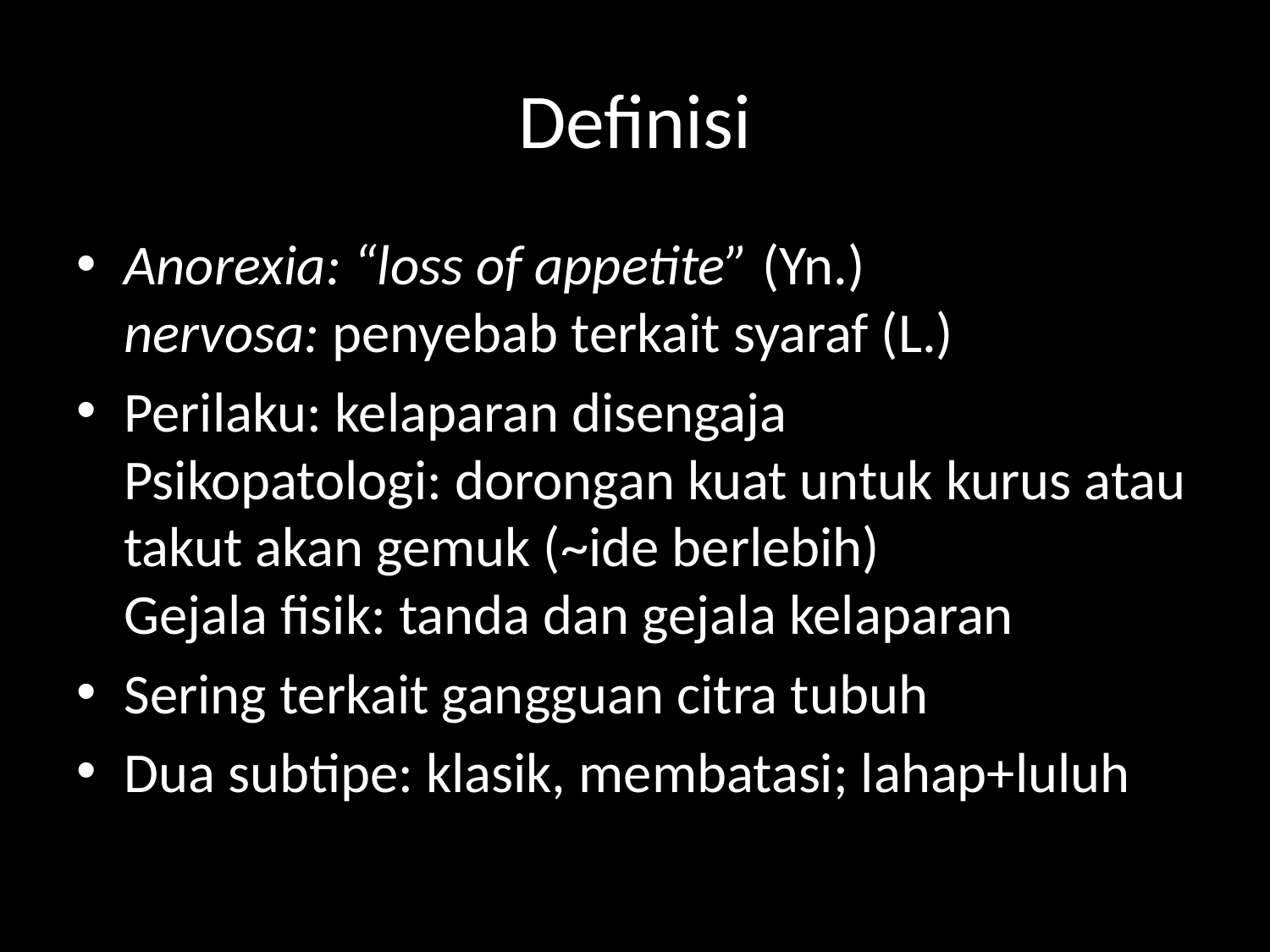

# Definisi
Anorexia: “loss of appetite” (Yn.)
nervosa: penyebab terkait syaraf (L.)
Perilaku: kelaparan disengaja
Psikopatologi: dorongan kuat untuk kurus atau takut akan gemuk (~ide berlebih)
Gejala fisik: tanda dan gejala kelaparan
Sering terkait gangguan citra tubuh
Dua subtipe: klasik, membatasi; lahap+luluh